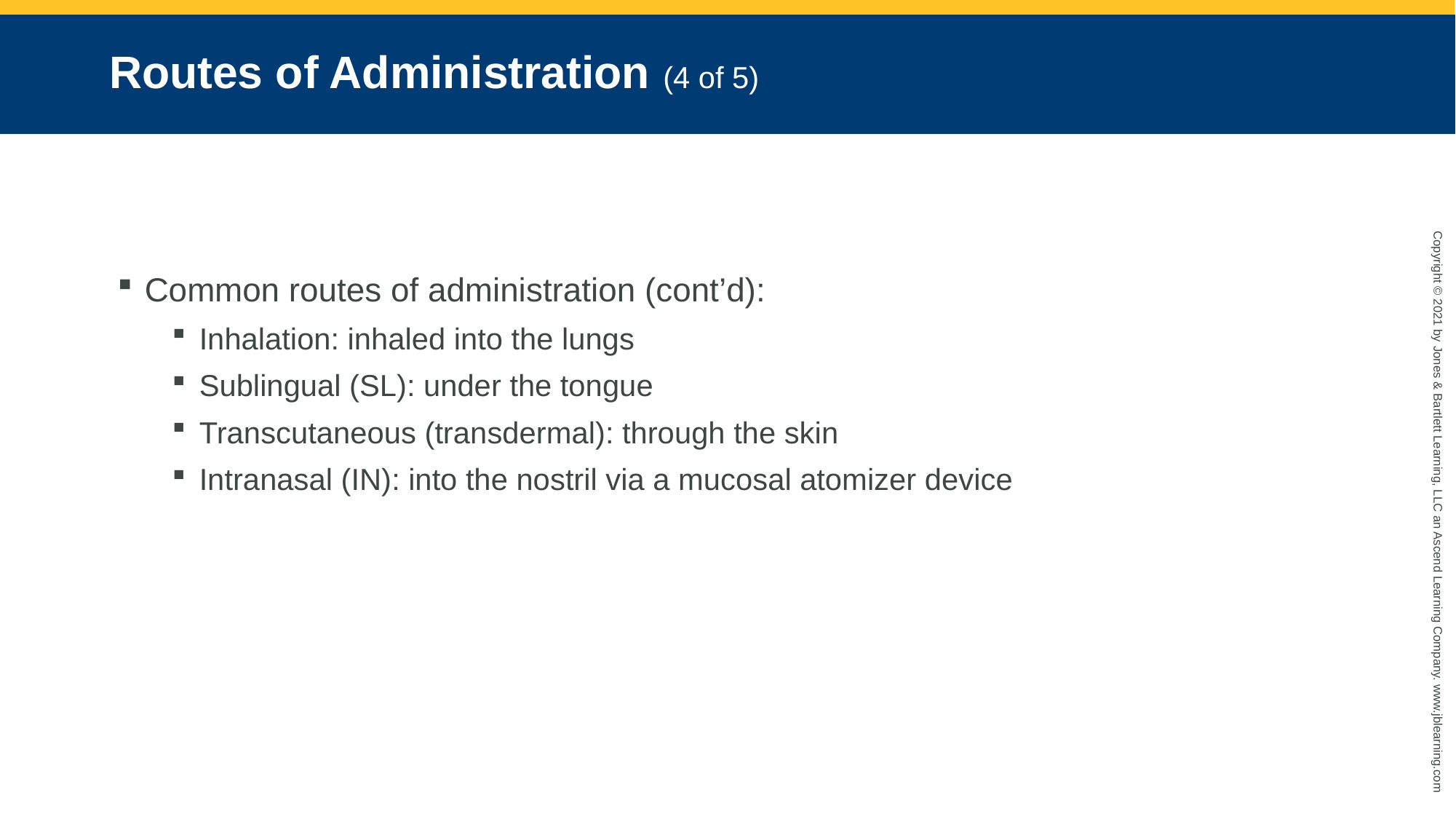

# Routes of Administration (4 of 5)
Common routes of administration (cont’d):
Inhalation: inhaled into the lungs
Sublingual (SL): under the tongue
Transcutaneous (transdermal): through the skin
Intranasal (IN): into the nostril via a mucosal atomizer device